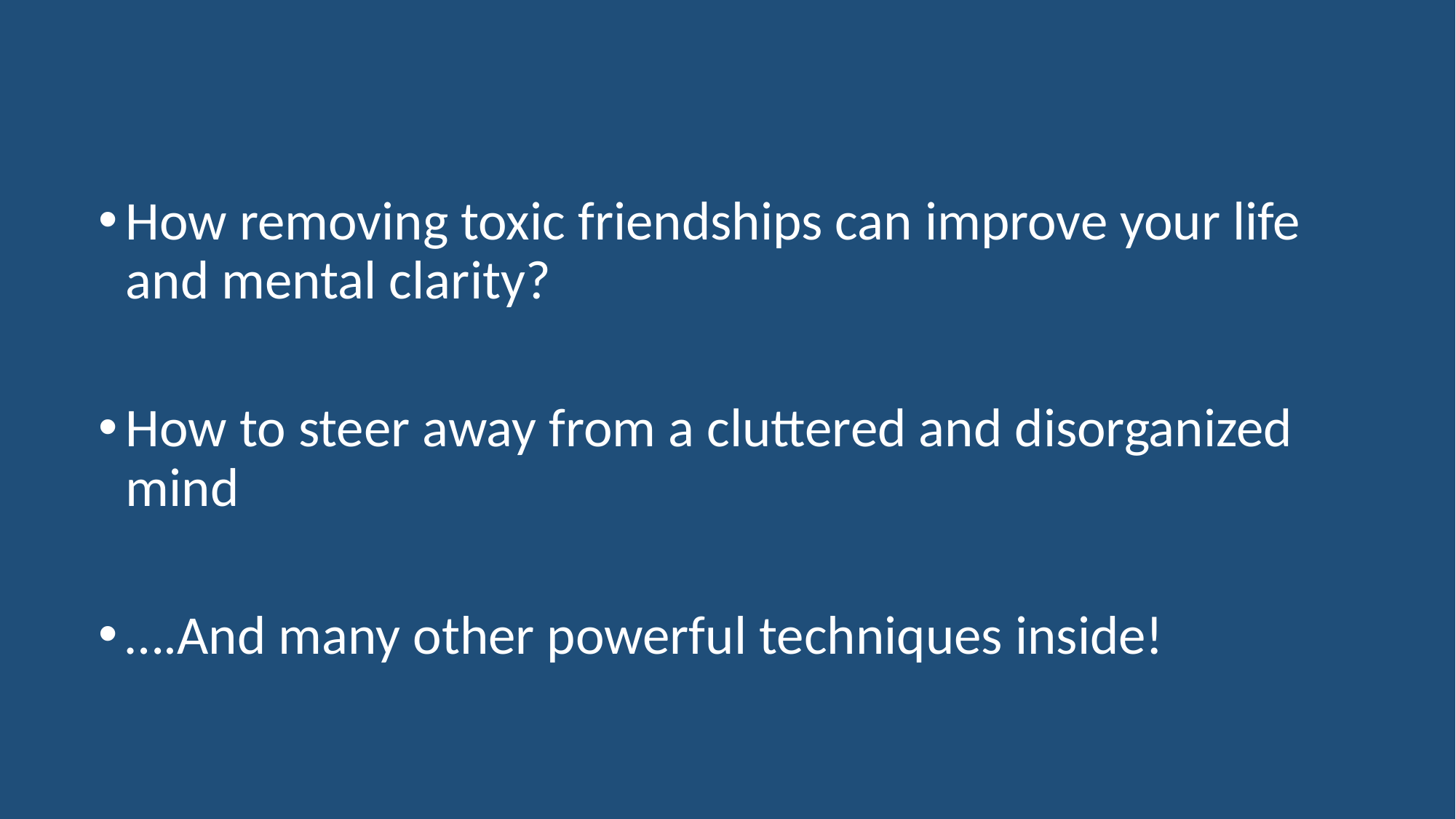

How removing toxic friendships can improve your life and mental clarity?

How to steer away from a cluttered and disorganized mind

….And many other powerful techniques inside!